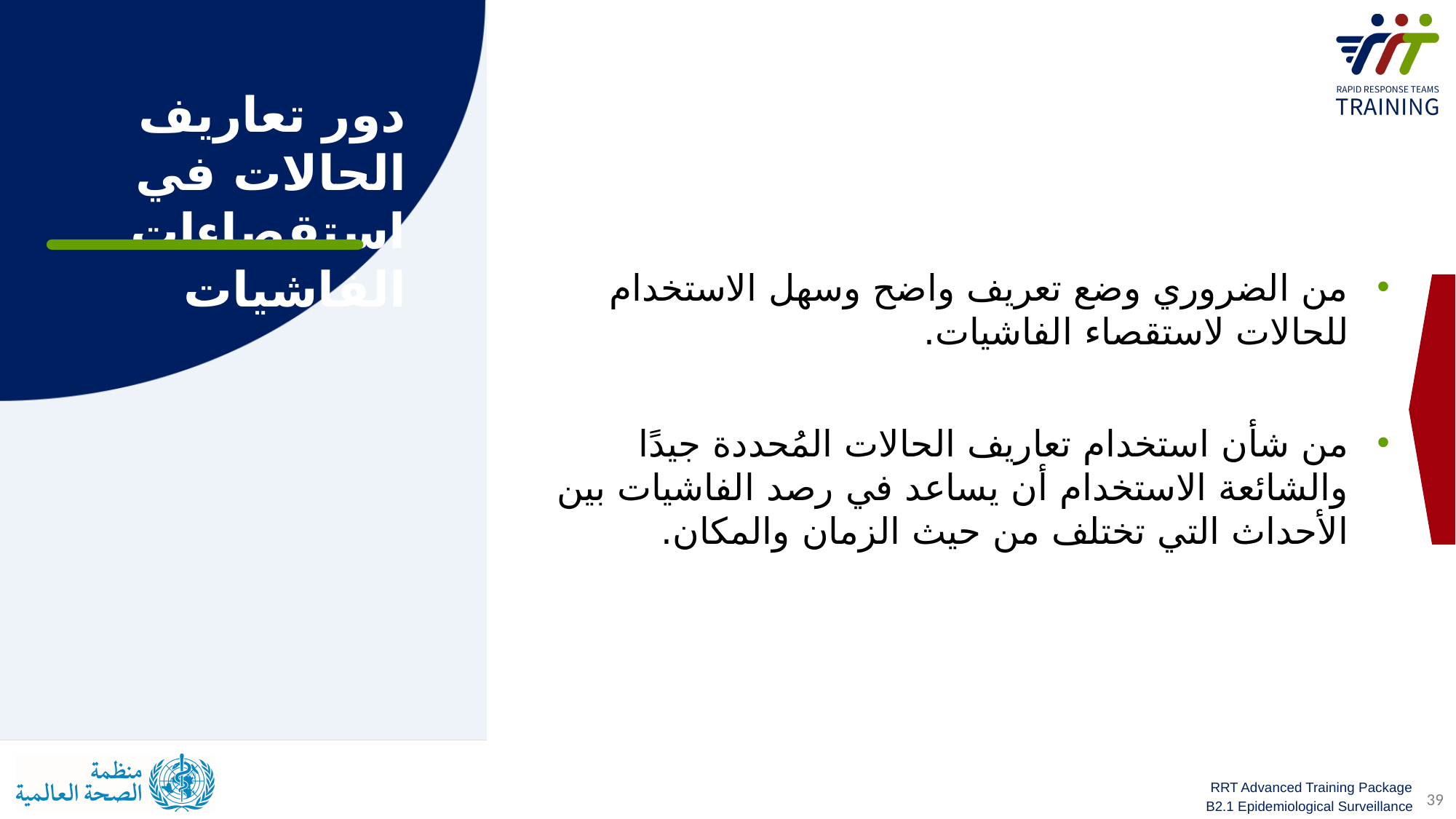

دور تعاريف الحالات في استقصاءات الفاشيات

من الضروري وضع تعريف واضح وسهل الاستخدام للحالات لاستقصاء الفاشيات.

من شأن استخدام تعاريف الحالات المُحددة جيدًا والشائعة الاستخدام أن يساعد في رصد الفاشيات بين الأحداث التي تختلف من حيث الزمان والمكان.